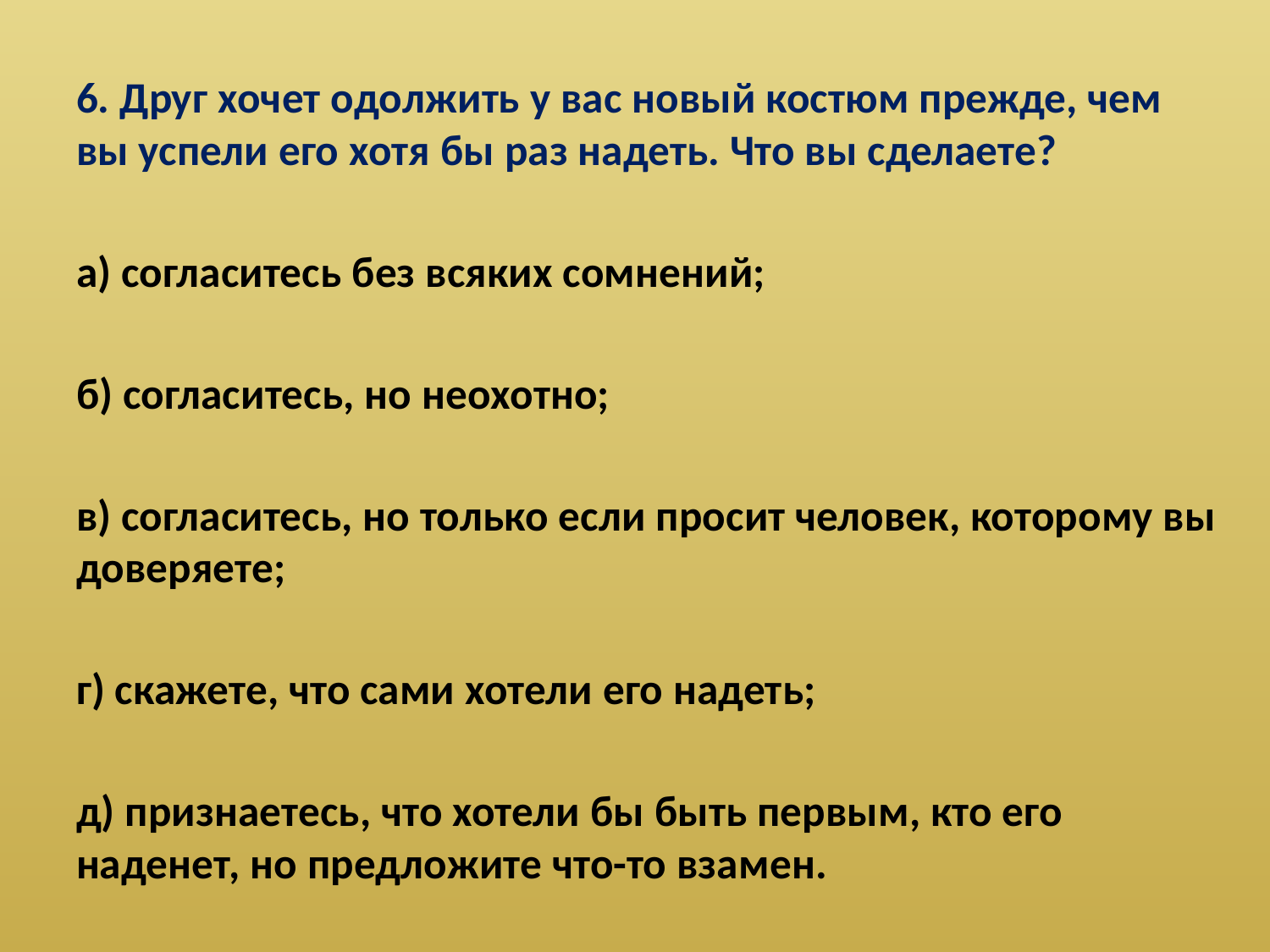

6. Друг хочет одолжить у вас новый костюм прежде, чем вы успели его хотя бы раз надеть. Что вы сделаете?

а) согласитесь без всяких сомнений;

б) согласитесь, но неохотно;

в) согласитесь, но только если просит человек, которому вы доверяете;

г) скажете, что сами хотели его надеть;

д) признаетесь, что хотели бы быть первым, кто его наденет, но предложите что-то взамен.